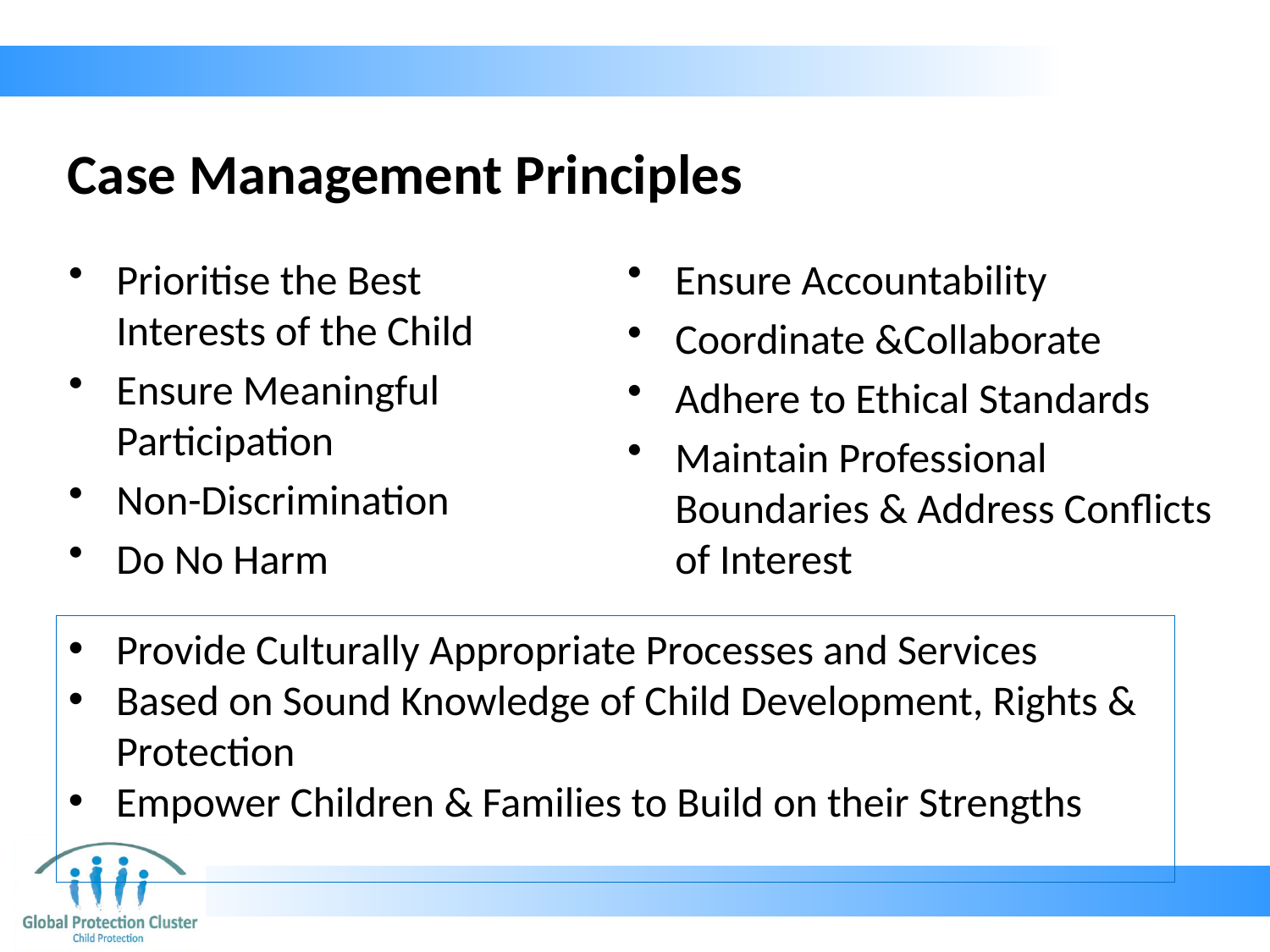

# Case Management Principles
Prioritise the Best Interests of the Child
Ensure Meaningful Participation
Non-Discrimination
Do No Harm

Ensure Accountability
Coordinate &Collaborate
Adhere to Ethical Standards
Maintain Professional Boundaries & Address Conflicts of Interest

Provide Culturally Appropriate Processes and Services
Based on Sound Knowledge of Child Development, Rights & Protection
Empower Children & Families to Build on their Strengths